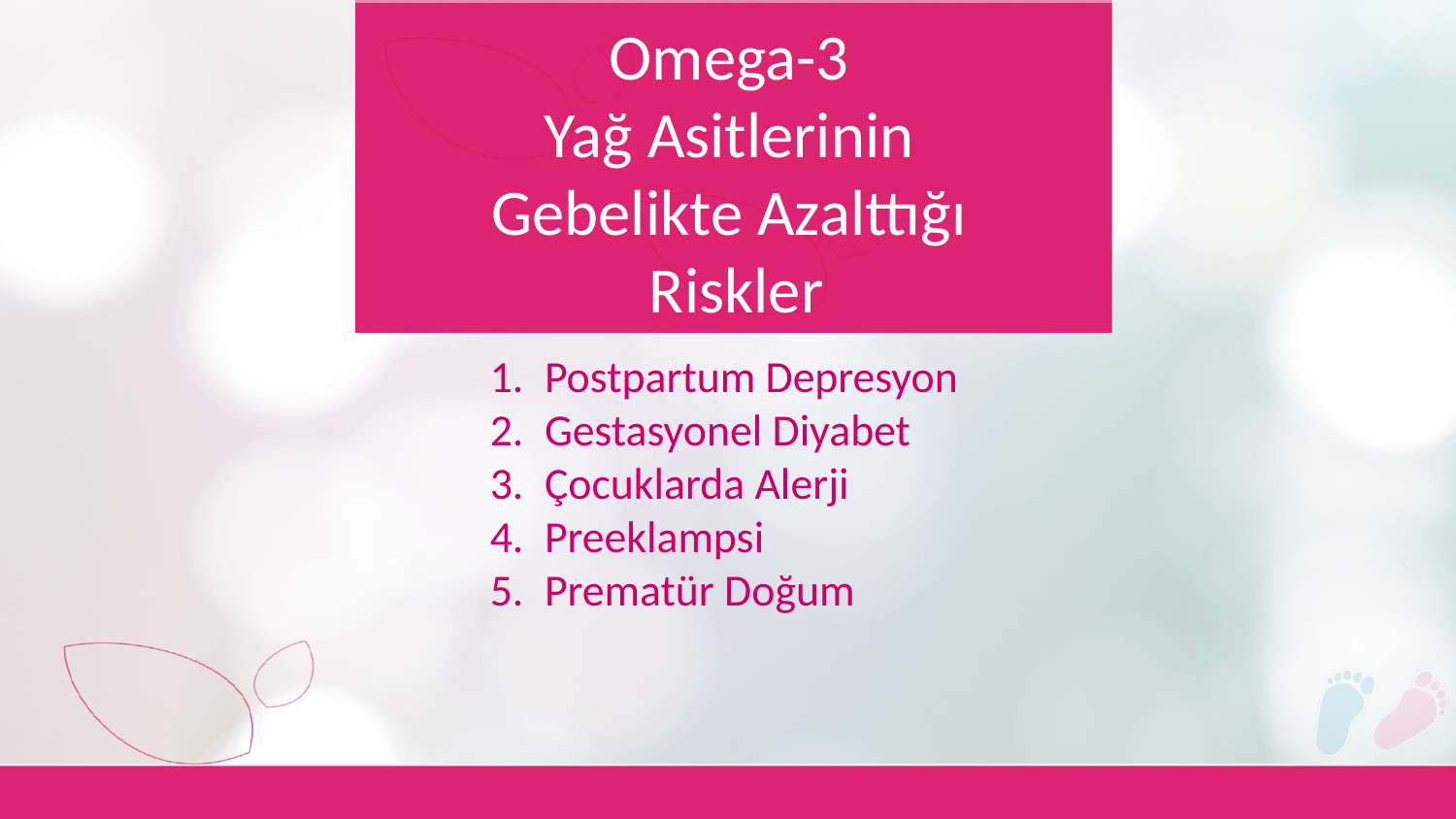

Omega-3
Yağ Asitlerinin
Gebelikte Azalttığı
Riskler
Postpartum Depresyon
Gestasyonel Diyabet
Çocuklarda Alerji
Preeklampsi
Prematür Doğum